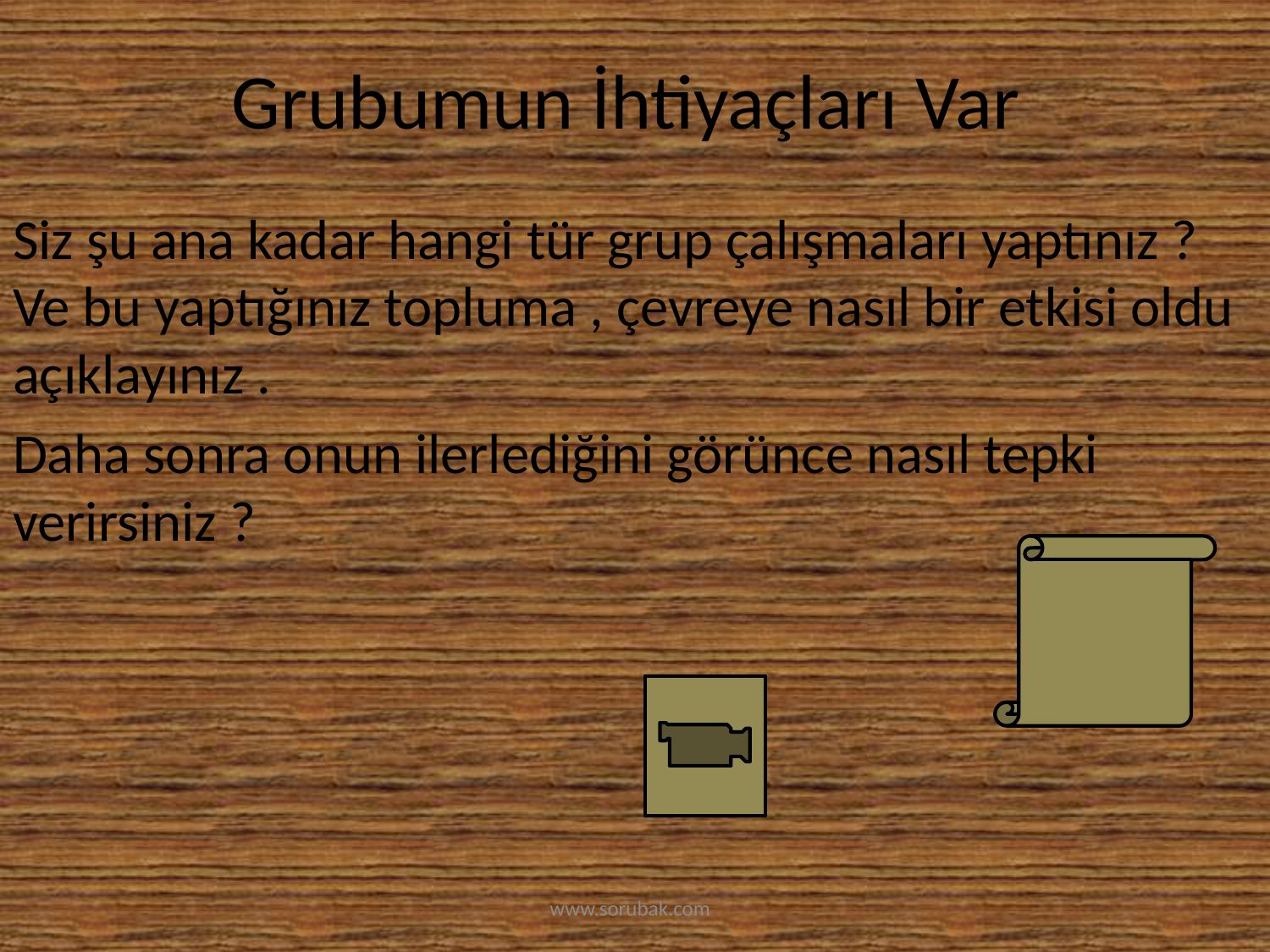

# Grubumun İhtiyaçları Var
Siz şu ana kadar hangi tür grup çalışmaları yaptınız ? Ve bu yaptığınız topluma , çevreye nasıl bir etkisi oldu açıklayınız .
Daha sonra onun ilerlediğini görünce nasıl tepki verirsiniz ?

www.sorubak.com